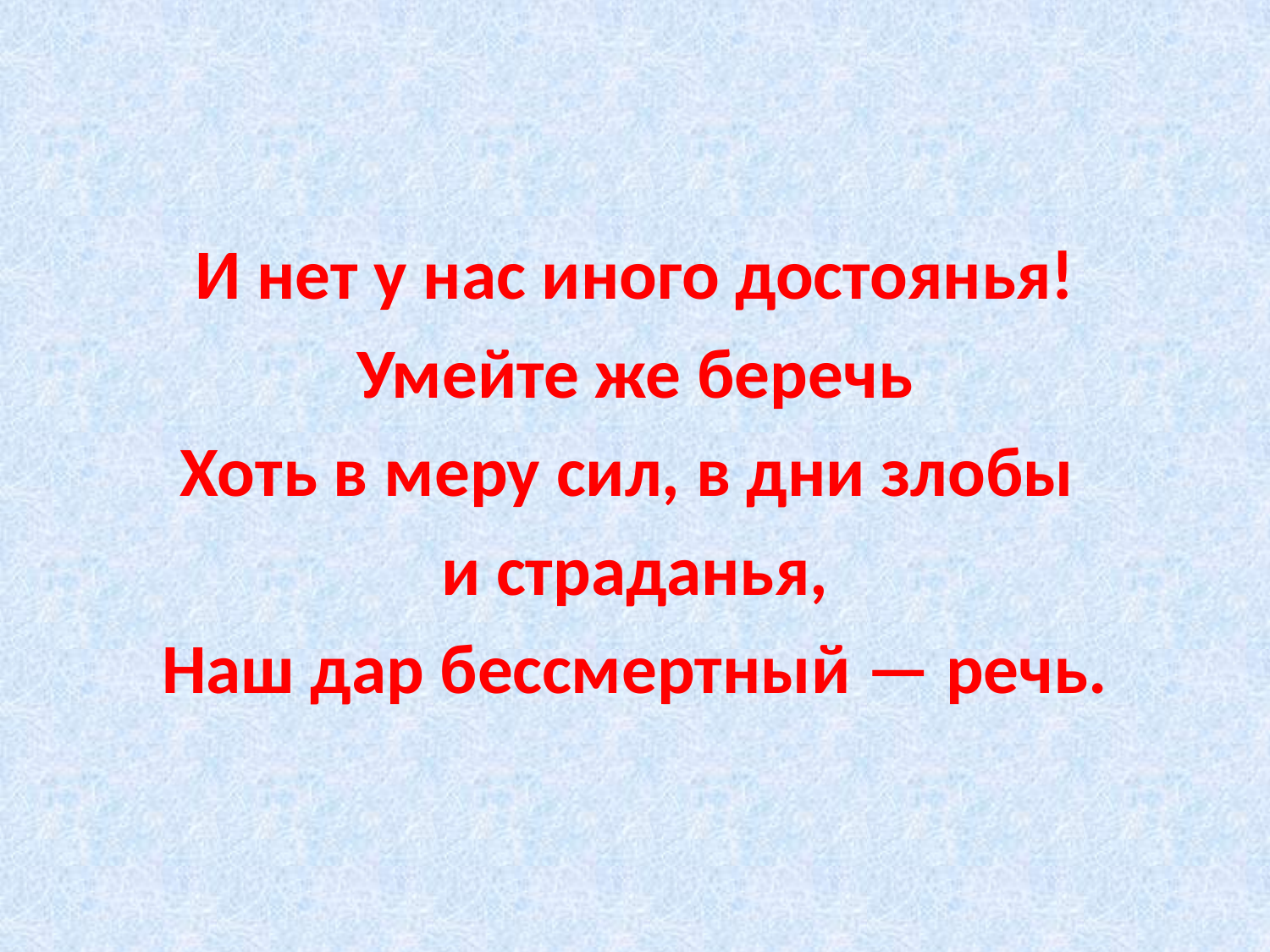

#
И нет у нас иного достоянья!
Умейте же беречь
Хоть в меру сил, в дни злобы
и страданья,
Наш дар бессмертный — речь.